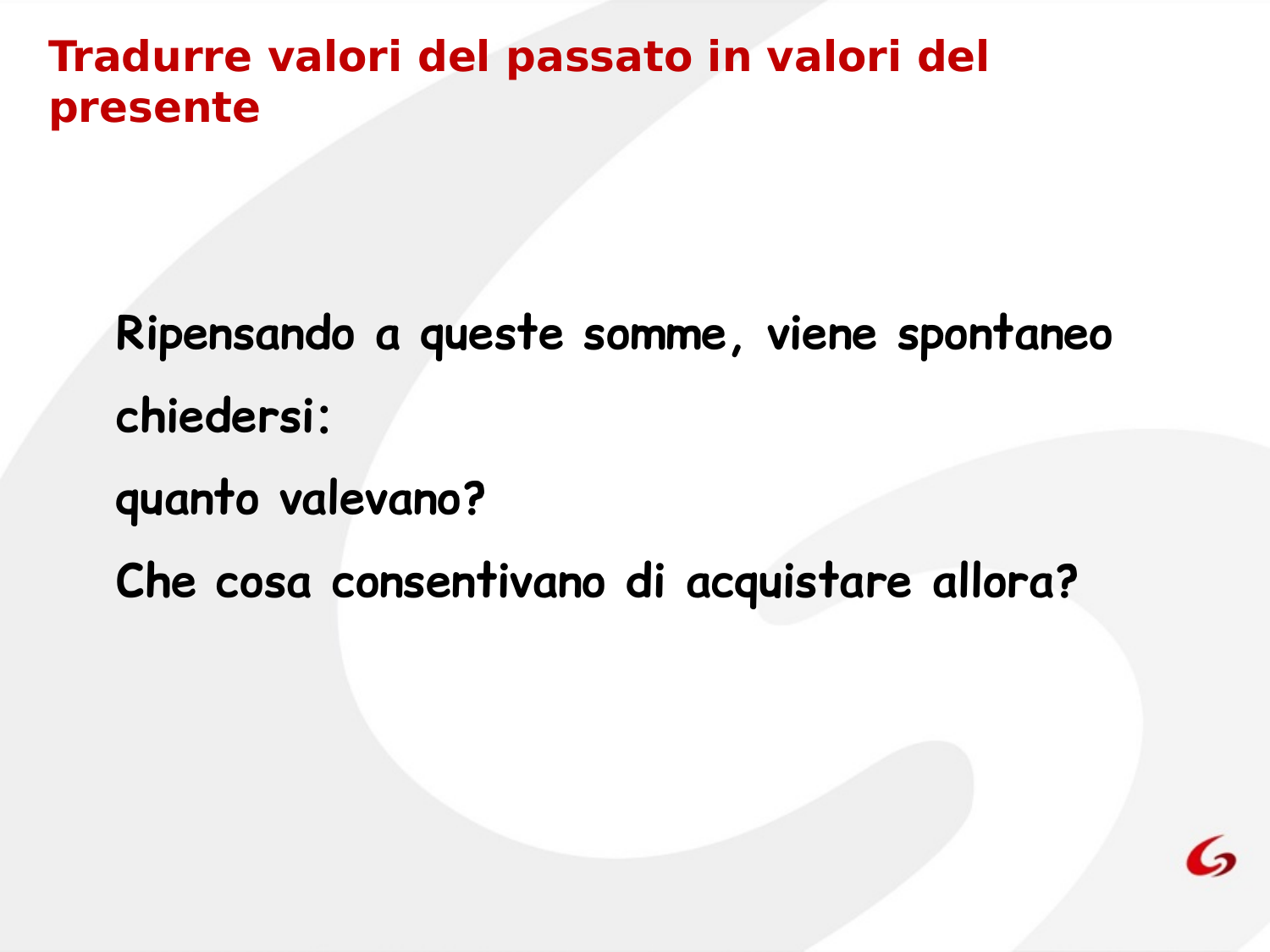

Tradurre valori del passato in valori del presente
Ripensando a queste somme, viene spontaneo chiedersi:
quanto valevano?
Che cosa consentivano di acquistare allora?